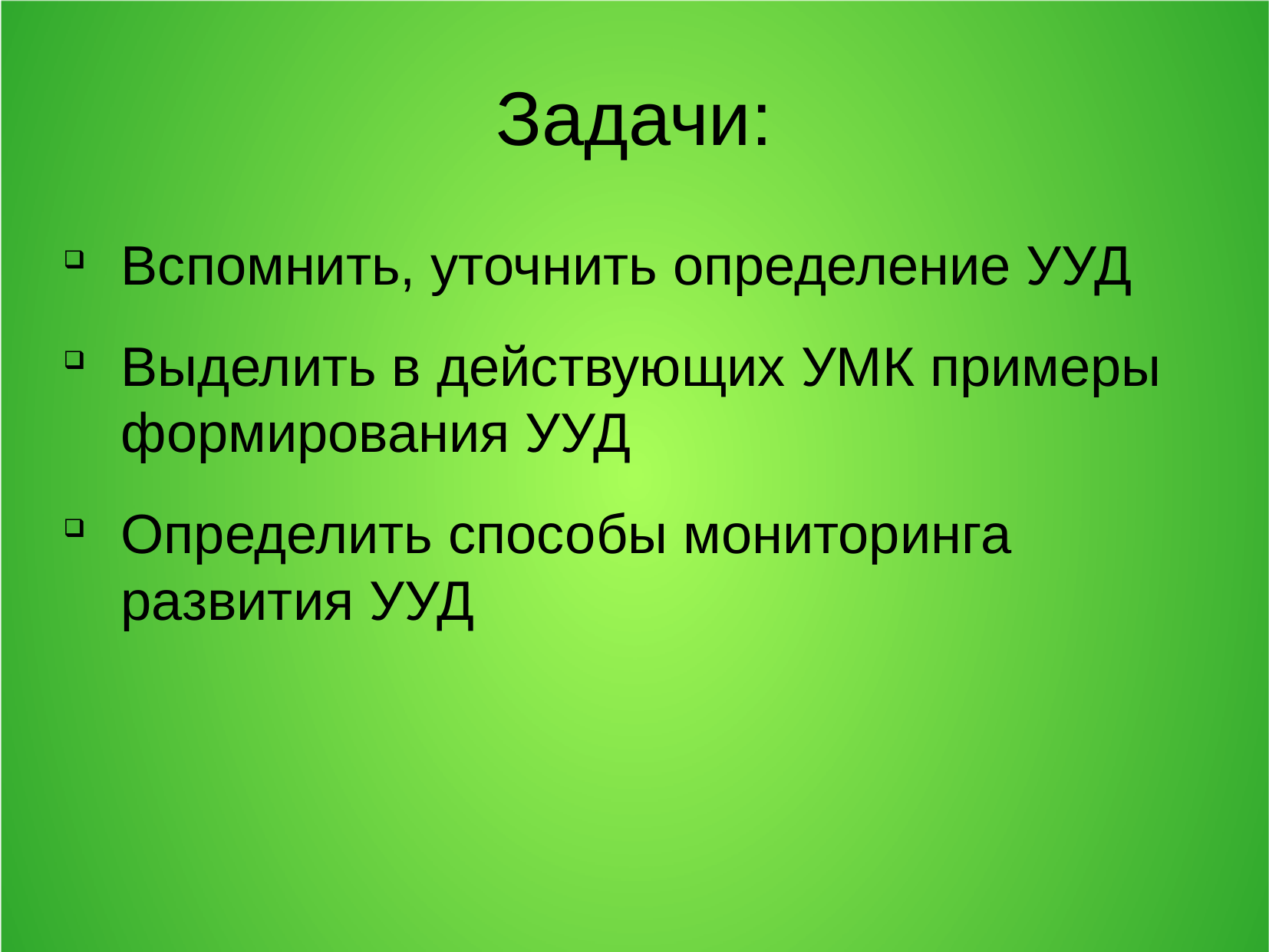

Задачи:
Вспомнить, уточнить определение УУД

Выделить в действующих УМК примеры формирования УУД

Определить способы мониторинга развития УУД